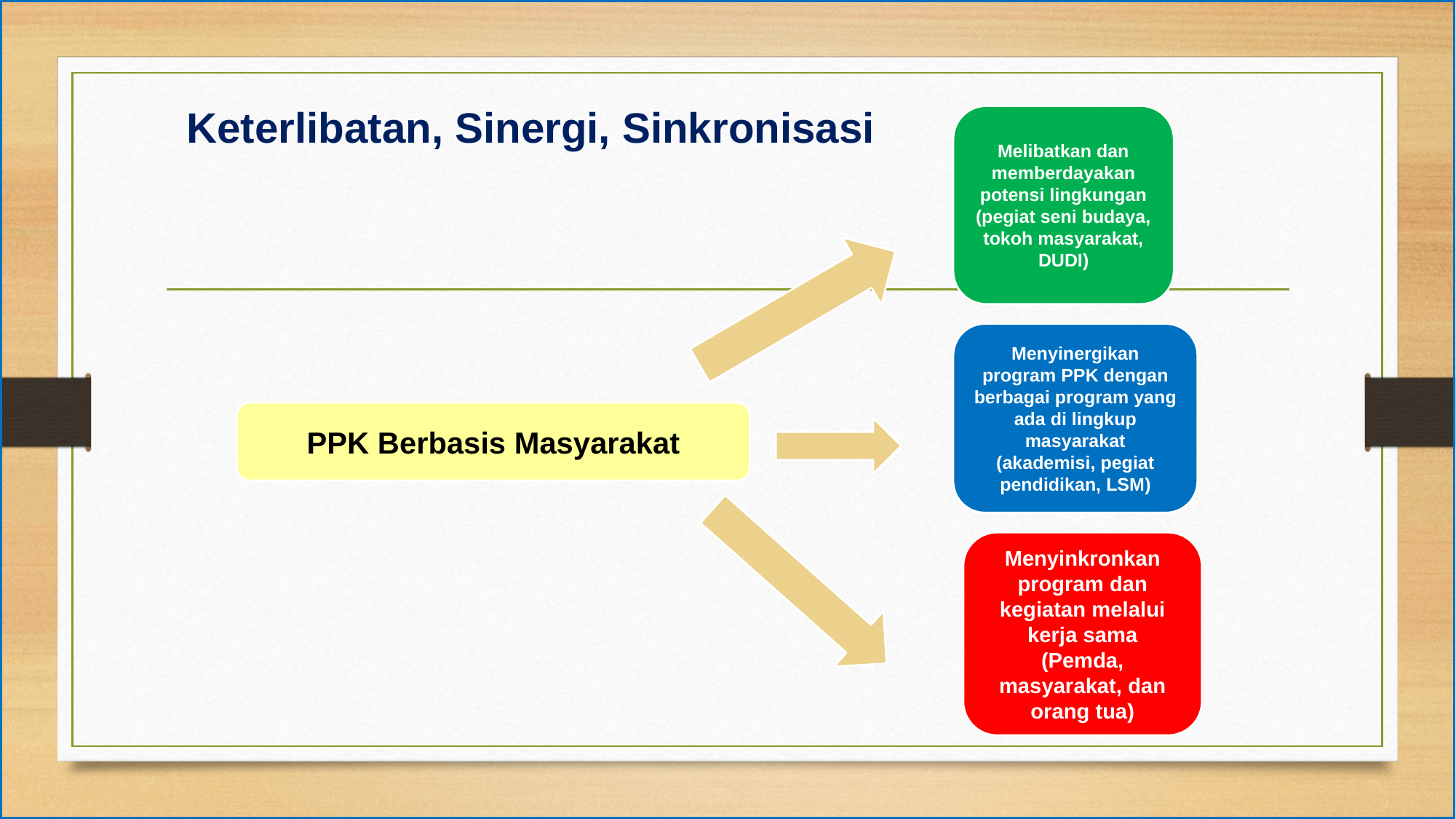

# Keterlibatan, Sinergi, Sinkronisasi
Melibatkan dan memberdayakan potensi lingkungan (pegiat seni budaya, tokoh masyarakat, DUDI)

Menyinergikan program PPK dengan berbagai program yang ada di lingkup masyarakat (akademisi, pegiat pendidikan, LSM)

PPK Berbasis Masyarakat

Menyinkronkan program dan kegiatan melalui kerja sama (Pemda, masyarakat, dan orang tua)